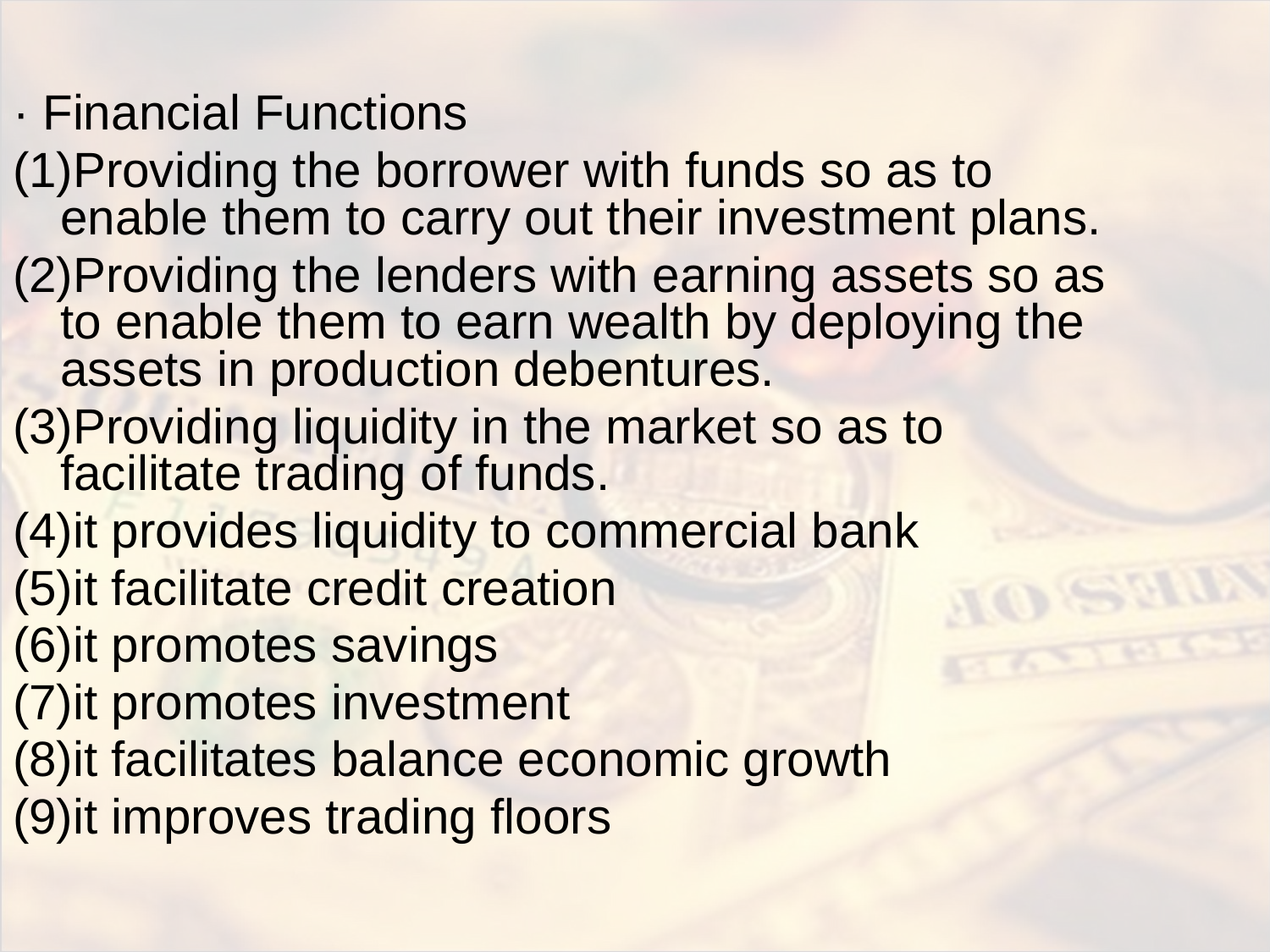

#
· Financial Functions
(1)Providing the borrower with funds so as to enable them to carry out their investment plans.
(2)Providing the lenders with earning assets so as to enable them to earn wealth by deploying the assets in production debentures.
(3)Providing liquidity in the market so as to facilitate trading of funds.
(4)it provides liquidity to commercial bank
(5)it facilitate credit creation
(6)it promotes savings
(7)it promotes investment
(8)it facilitates balance economic growth
(9)it improves trading floors